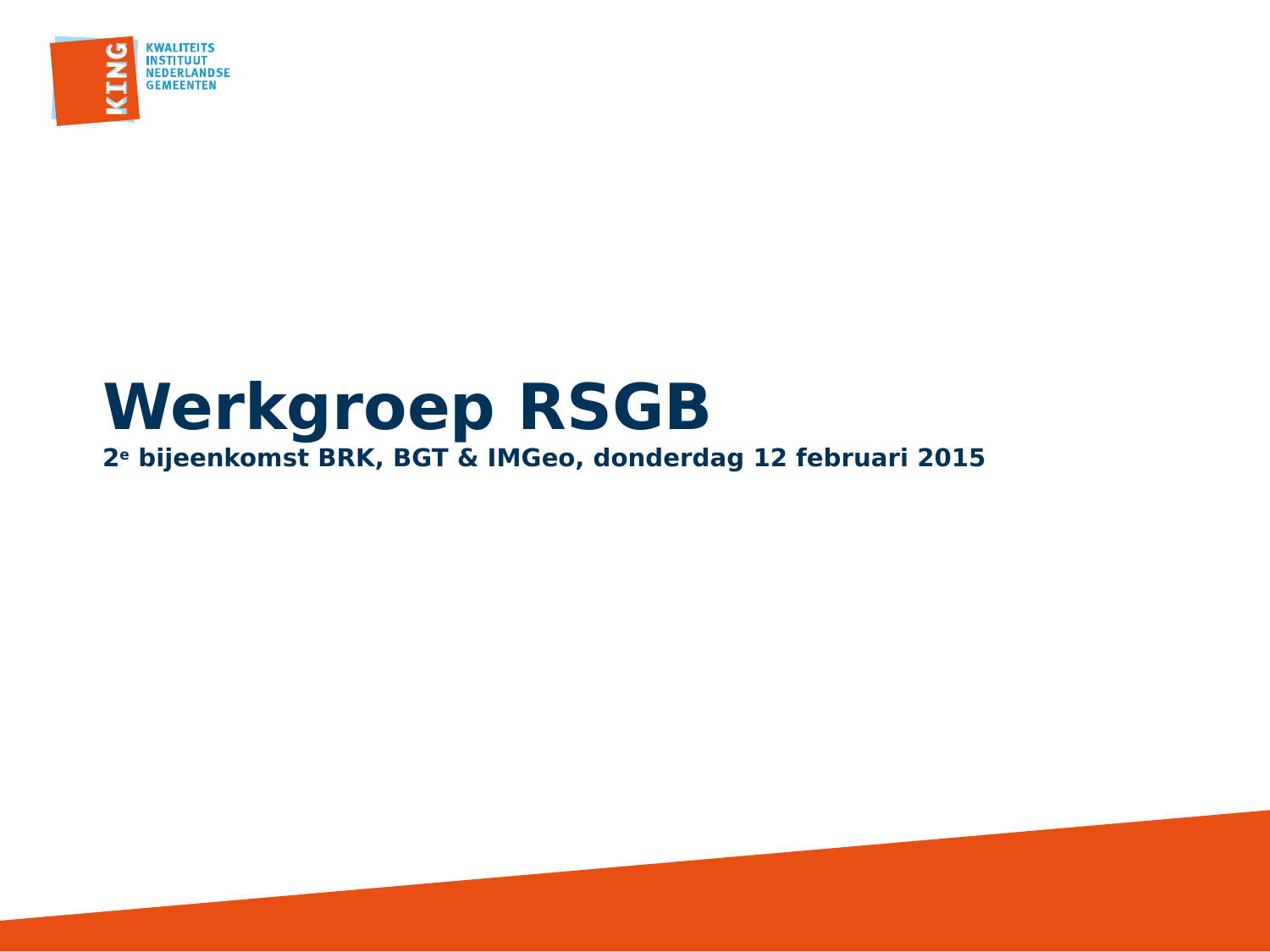

# Werkgroep RSGB 2e bijeenkomst BRK, BGT & IMGeo, donderdag 12 februari 2015